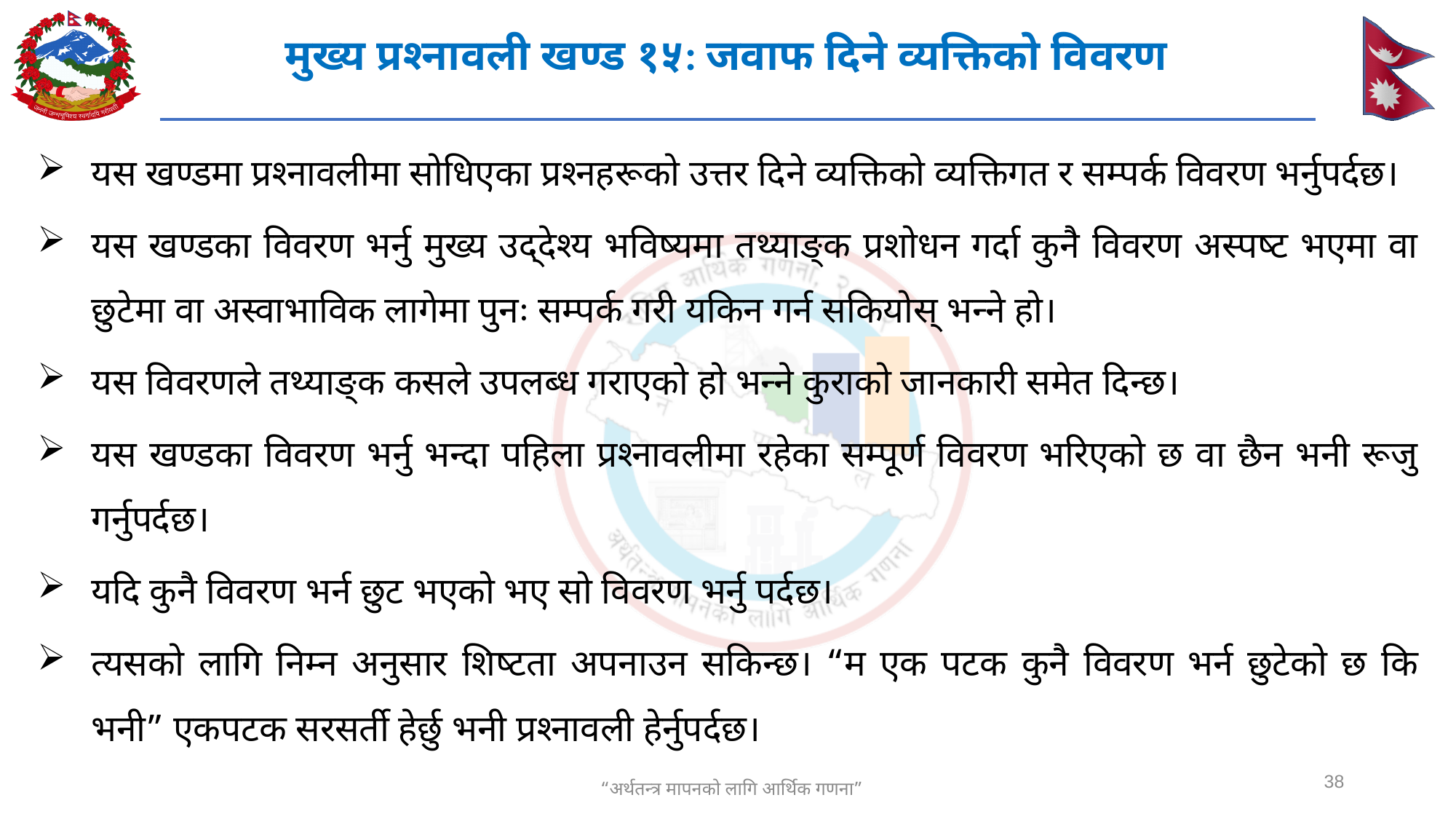

# मुख्य प्रश्नावली खण्ड १५: जवाफ दिने व्यक्तिको विवरण
यस खण्डमा प्रश्नावलीमा सोधिएका प्रश्नहरूको उत्तर दिने व्यक्तिको व्यक्तिगत र सम्पर्क विवरण भर्नुपर्दछ।
यस खण्डका विवरण भर्नु मुख्य उद्देश्य भविष्यमा तथ्याङ्क प्रशोधन गर्दा कुनै विवरण अस्पष्ट भएमा वा छुटेमा वा अस्वाभाविक लागेमा पुनः सम्पर्क गरी यकिन गर्न सकियोस् भन्ने हो।
यस विवरणले तथ्याङ्क कसले उपलब्ध गराएको हो भन्ने कुराको जानकारी समेत दिन्छ।
यस खण्डका विवरण भर्नु भन्दा पहिला प्रश्नावलीमा रहेका सम्पूर्ण विवरण भरिएको छ वा छैन भनी रूजु गर्नुपर्दछ।
यदि कुनै विवरण भर्न छुट भएको भए सो विवरण भर्नु पर्दछ।
त्यसको लागि निम्न अनुसार शिष्टता अपनाउन सकिन्छ। “म एक पटक कुनै विवरण भर्न छुटेको छ कि भनी” एकपटक सरसर्ती हेर्छु भनी प्रश्नावली हेर्नुपर्दछ।

38
“अर्थतन्त्र मापनको लागि आर्थिक गणना”